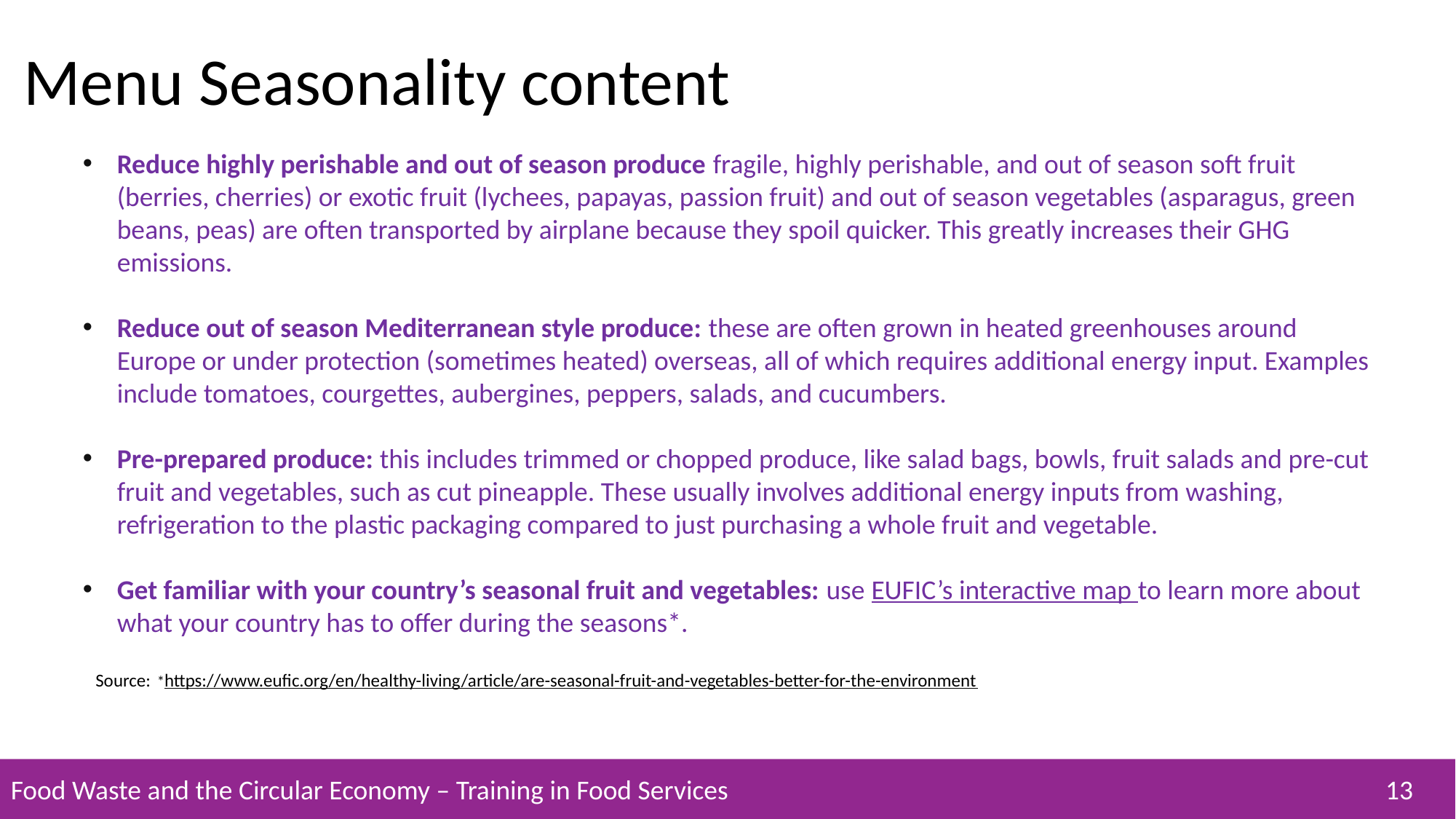

Menu Seasonality content
Reduce highly perishable and out of season produce fragile, highly perishable, and out of season soft fruit (berries, cherries) or exotic fruit (lychees, papayas, passion fruit) and out of season vegetables (asparagus, green beans, peas) are often transported by airplane because they spoil quicker. This greatly increases their GHG emissions.

Reduce out of season Mediterranean style produce: these are often grown in heated greenhouses around Europe or under protection (sometimes heated) overseas, all of which requires additional energy input. Examples include tomatoes, courgettes, aubergines, peppers, salads, and cucumbers.

Pre-prepared produce: this includes trimmed or chopped produce, like salad bags, bowls, fruit salads and pre-cut fruit and vegetables, such as cut pineapple. These usually involves additional energy inputs from washing, refrigeration to the plastic packaging compared to just purchasing a whole fruit and vegetable.

Get familiar with your country’s seasonal fruit and vegetables: use EUFIC’s interactive map to learn more about what your country has to offer during the seasons*.

   Source: *https://www.eufic.org/en/healthy-living/article/are-seasonal-fruit-and-vegetables-better-for-the-environment